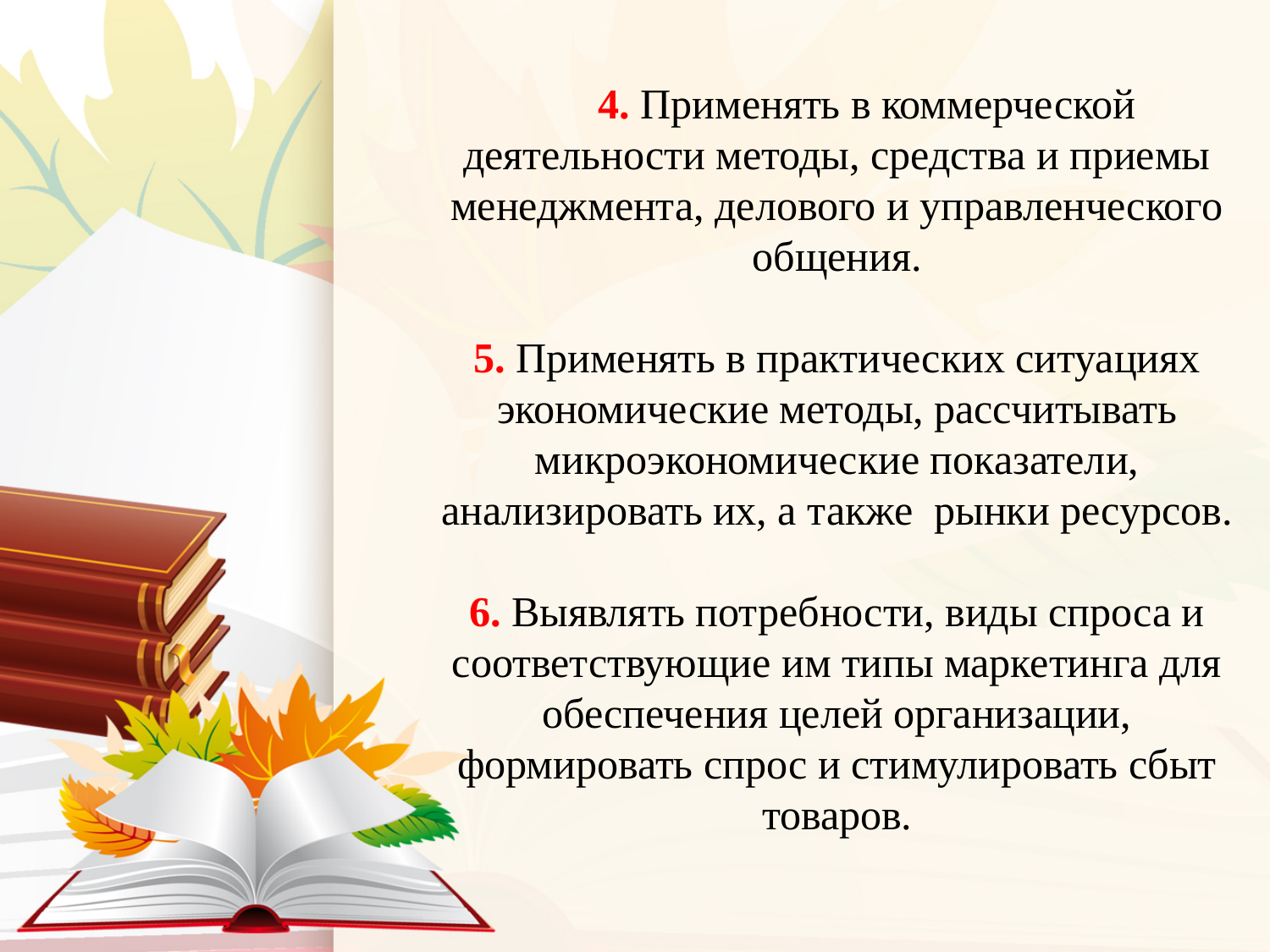

# 4. Применять в коммерческой деятельности методы, средства и приемы менеджмента, делового и управленческого общения. 5. Применять в практических ситуациях экономические методы, рассчитывать микроэкономические показатели, анализировать их, а также  рынки ресурсов. 6. Выявлять потребности, виды спроса и соответствующие им типы маркетинга для обеспечения целей организации, формировать спрос и стимулировать сбыт товаров.